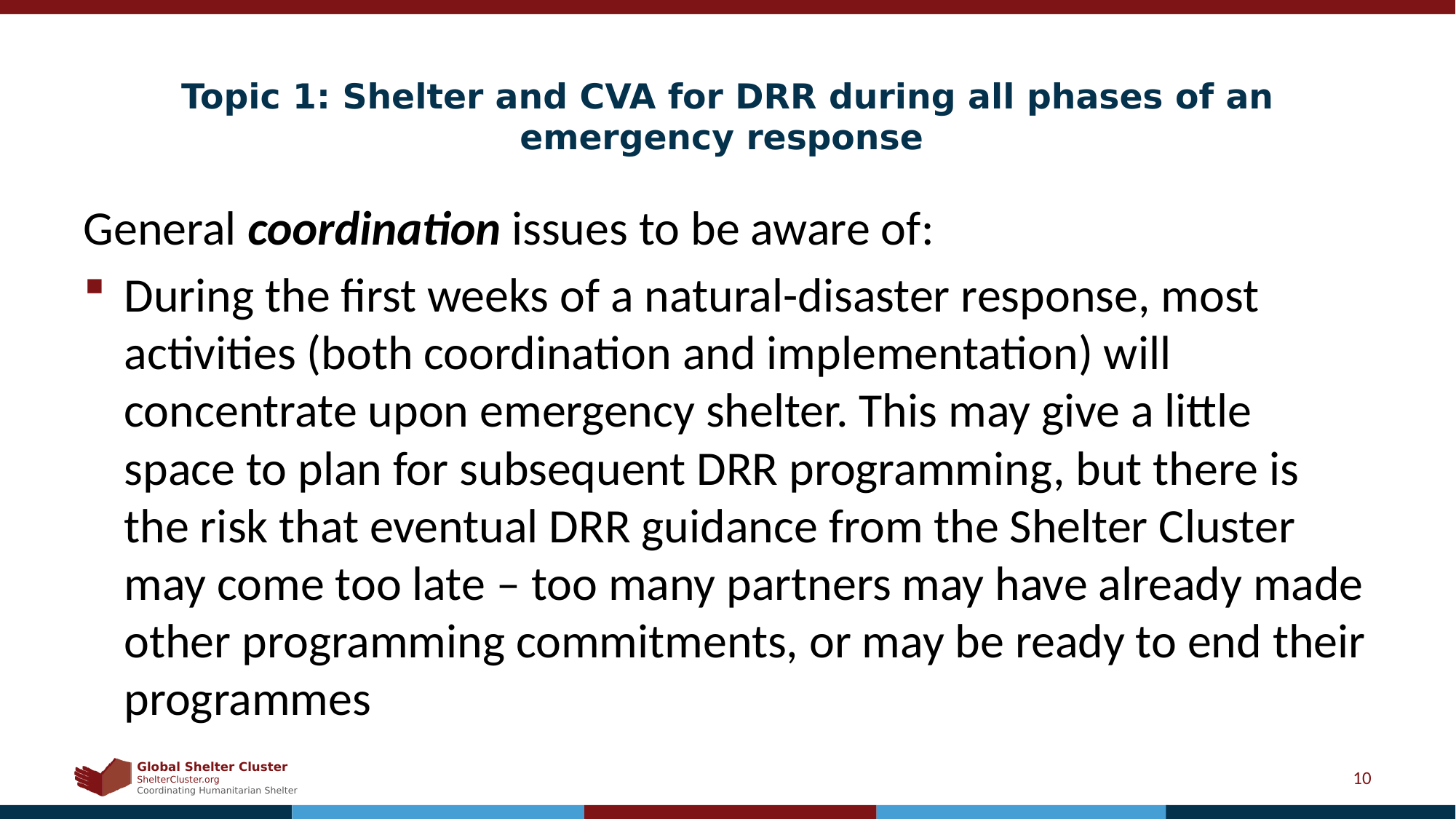

# Topic 1: Shelter and CVA for DRR during all phases of an emergency response
General coordination issues to be aware of:
During the first weeks of a natural-disaster response, most activities (both coordination and implementation) will concentrate upon emergency shelter. This may give a little space to plan for subsequent DRR programming, but there is the risk that eventual DRR guidance from the Shelter Cluster may come too late – too many partners may have already made other programming commitments, or may be ready to end their programmes

10